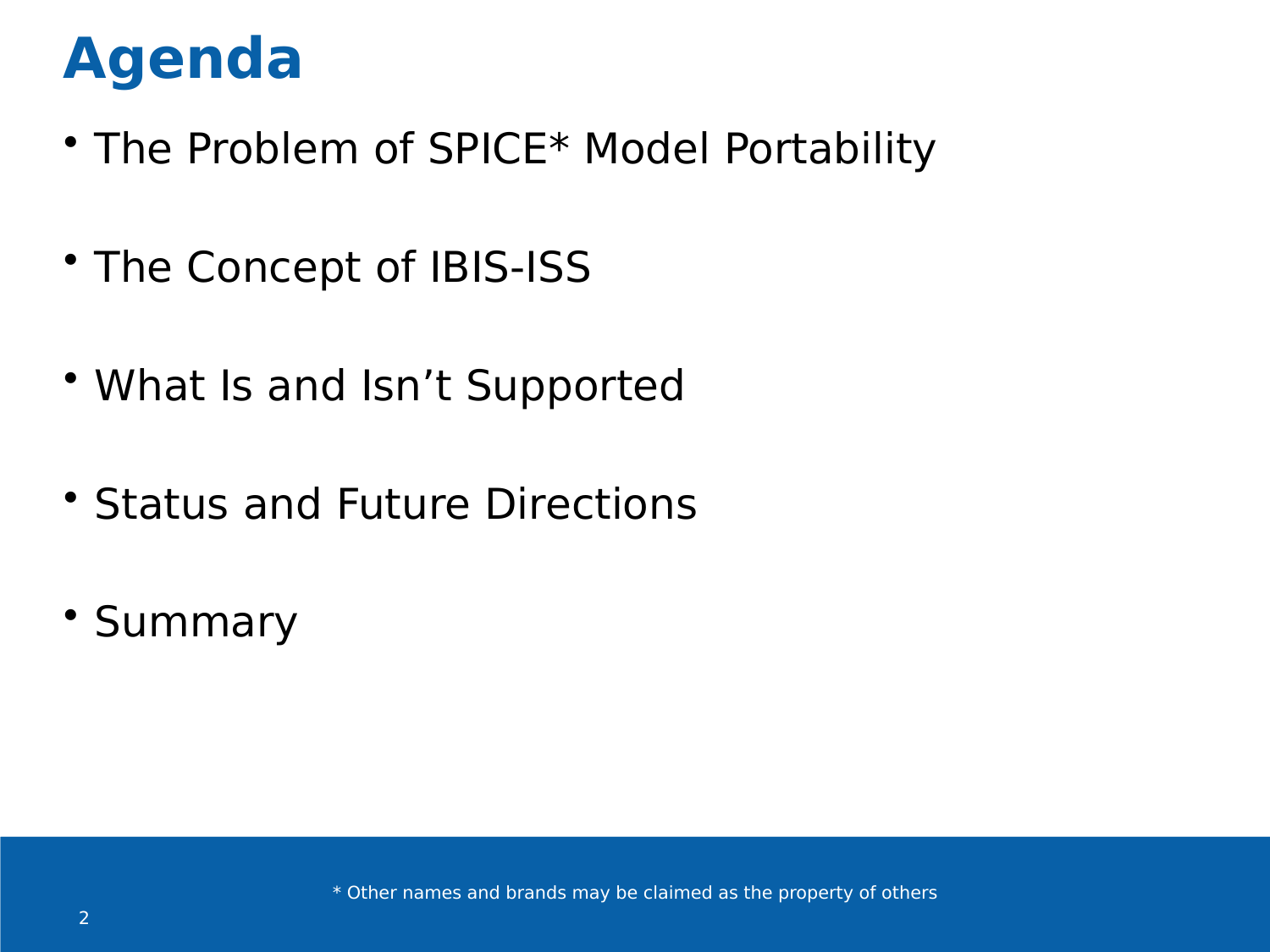

# Agenda
The Problem of SPICE* Model Portability

The Concept of IBIS-ISS

What Is and Isn’t Supported

Status and Future Directions

Summary